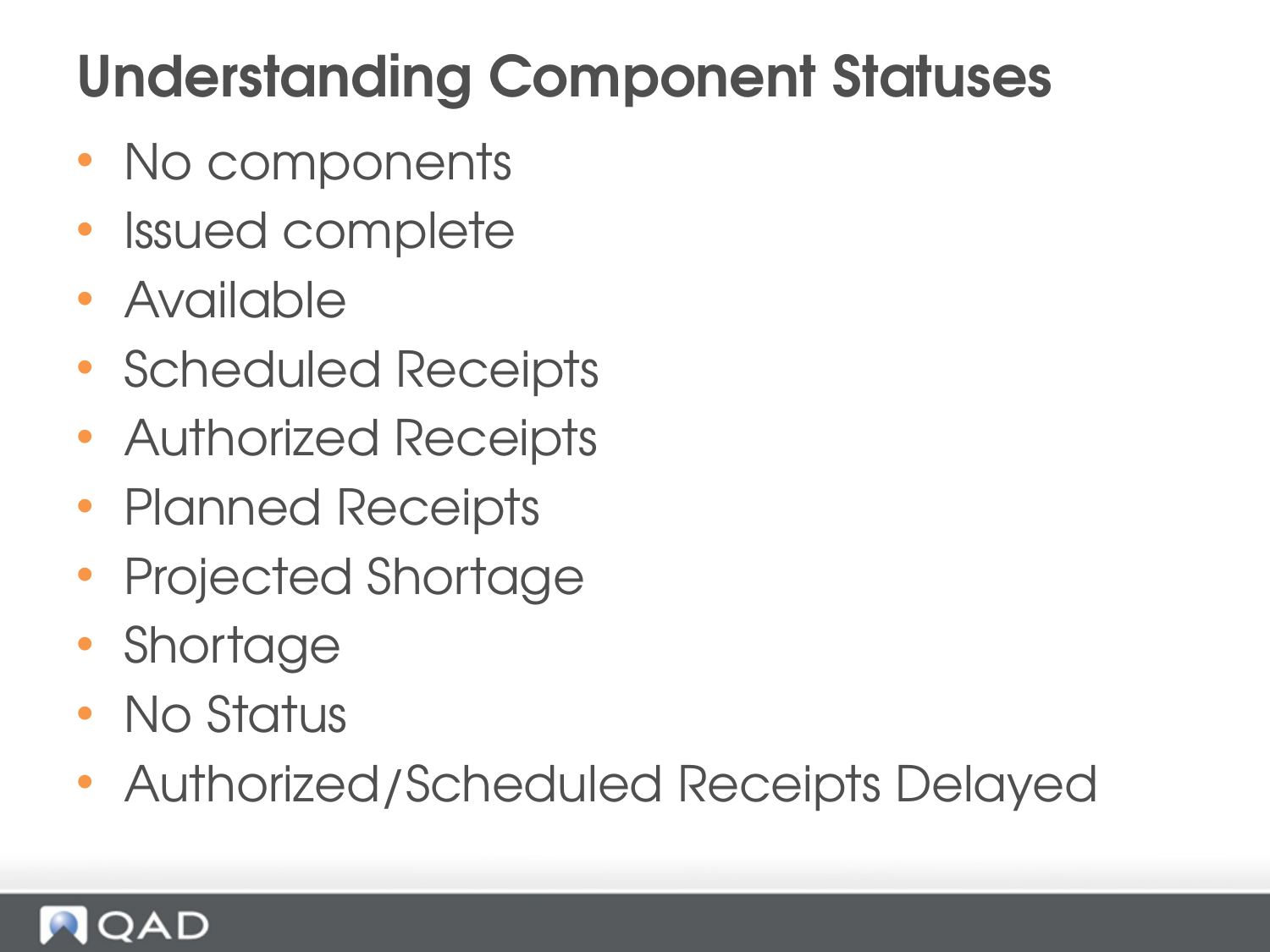

# Understanding Component Statuses
No components
Issued complete
Available
Scheduled Receipts
Authorized Receipts
Planned Receipts
Projected Shortage
Shortage
No Status
Authorized/Scheduled Receipts Delayed